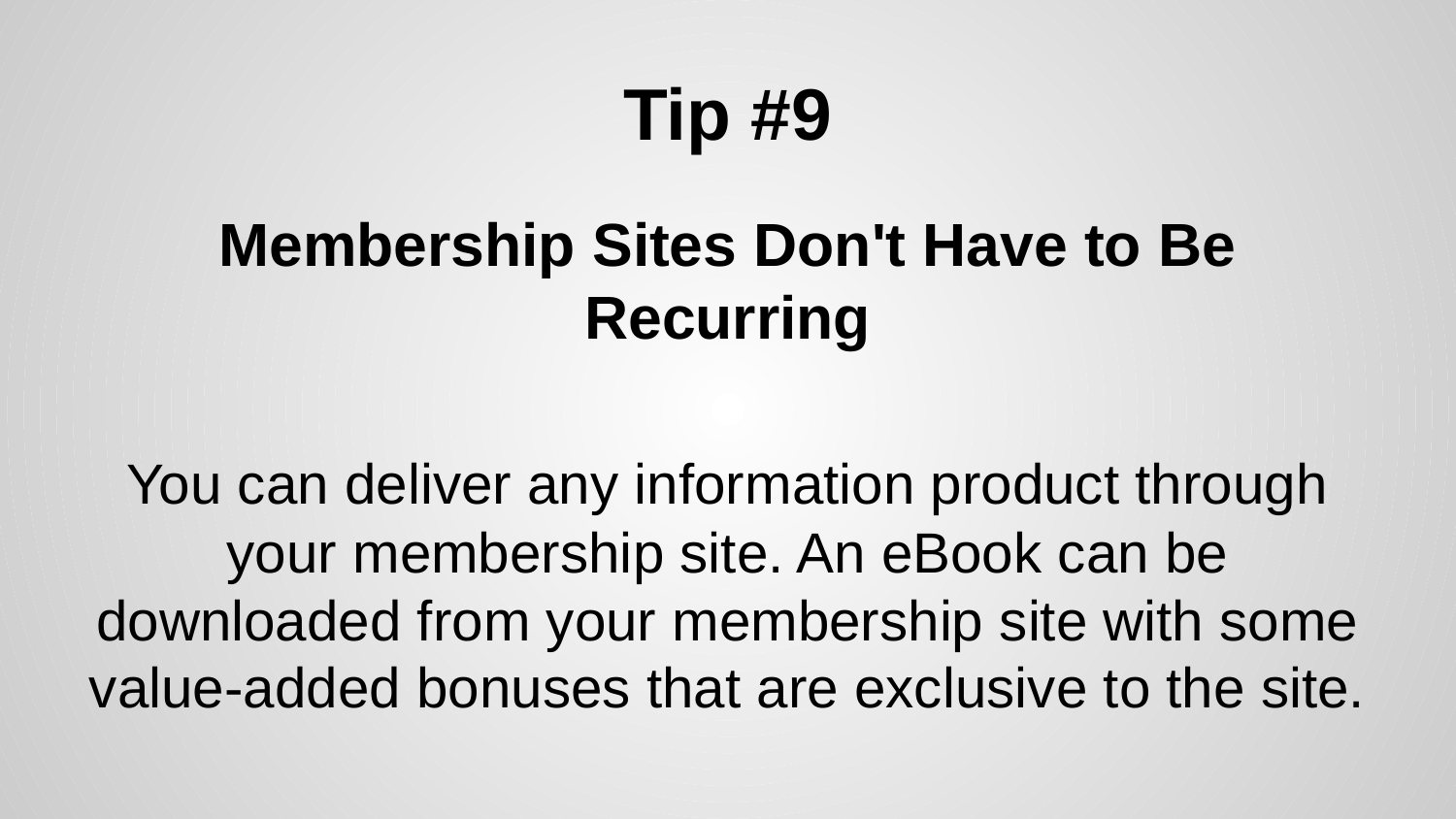

# Tip #9
Membership Sites Don't Have to Be Recurring

You can deliver any information product through your membership site. An eBook can be downloaded from your membership site with some value-added bonuses that are exclusive to the site.

.